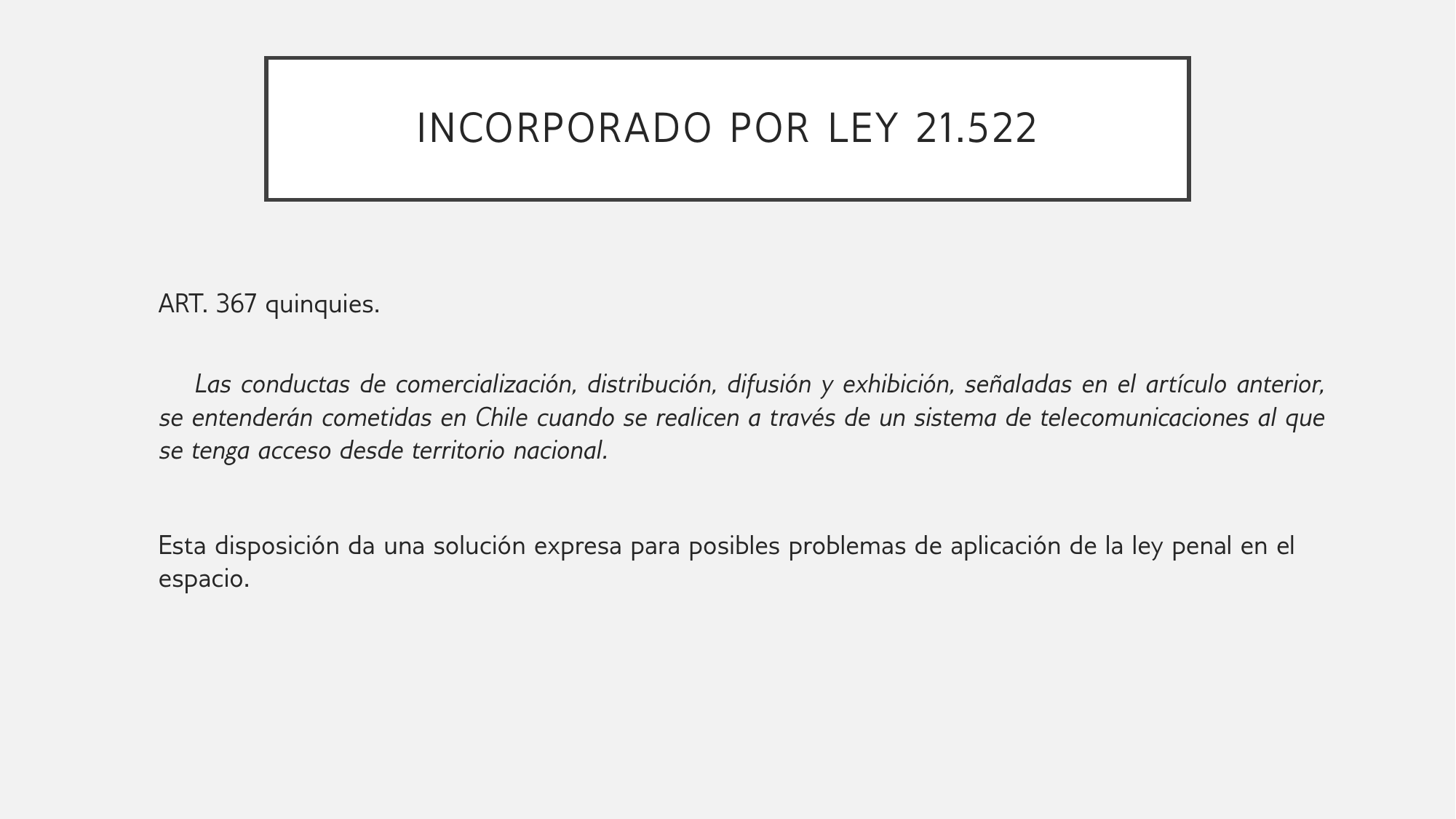

# INCORPORADO POR LEY 21.522
ART. 367 quinquies.
    Las conductas de comercialización, distribución, difusión y exhibición, señaladas en el artículo anterior, se entenderán cometidas en Chile cuando se realicen a través de un sistema de telecomunicaciones al que se tenga acceso desde territorio nacional.

Esta disposición da una solución expresa para posibles problemas de aplicación de la ley penal en el espacio.